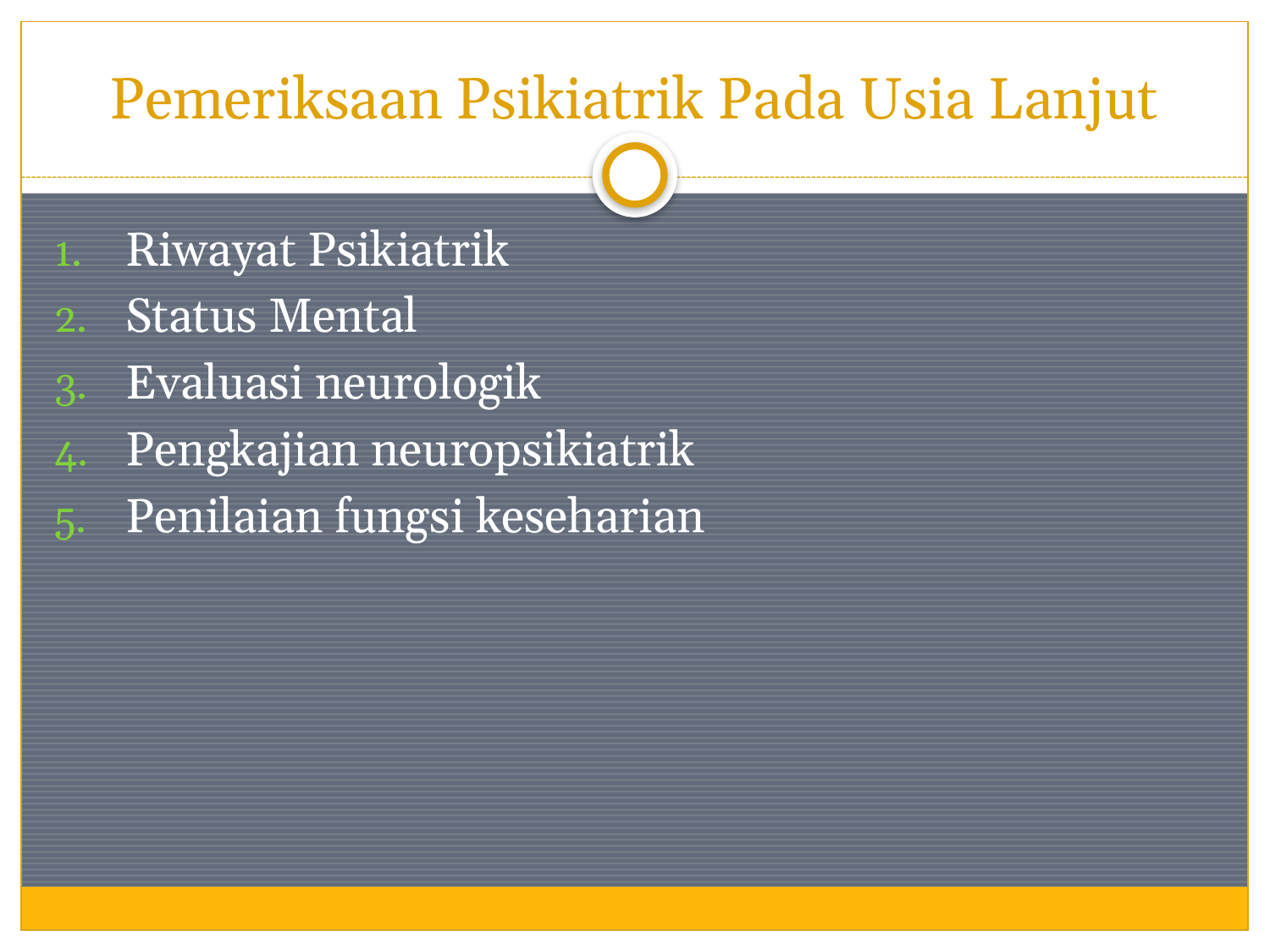

# Pemeriksaan Psikiatrik Pada Usia Lanjut
Riwayat Psikiatrik
Status Mental
Evaluasi neurologik
Pengkajian neuropsikiatrik
Penilaian fungsi keseharian